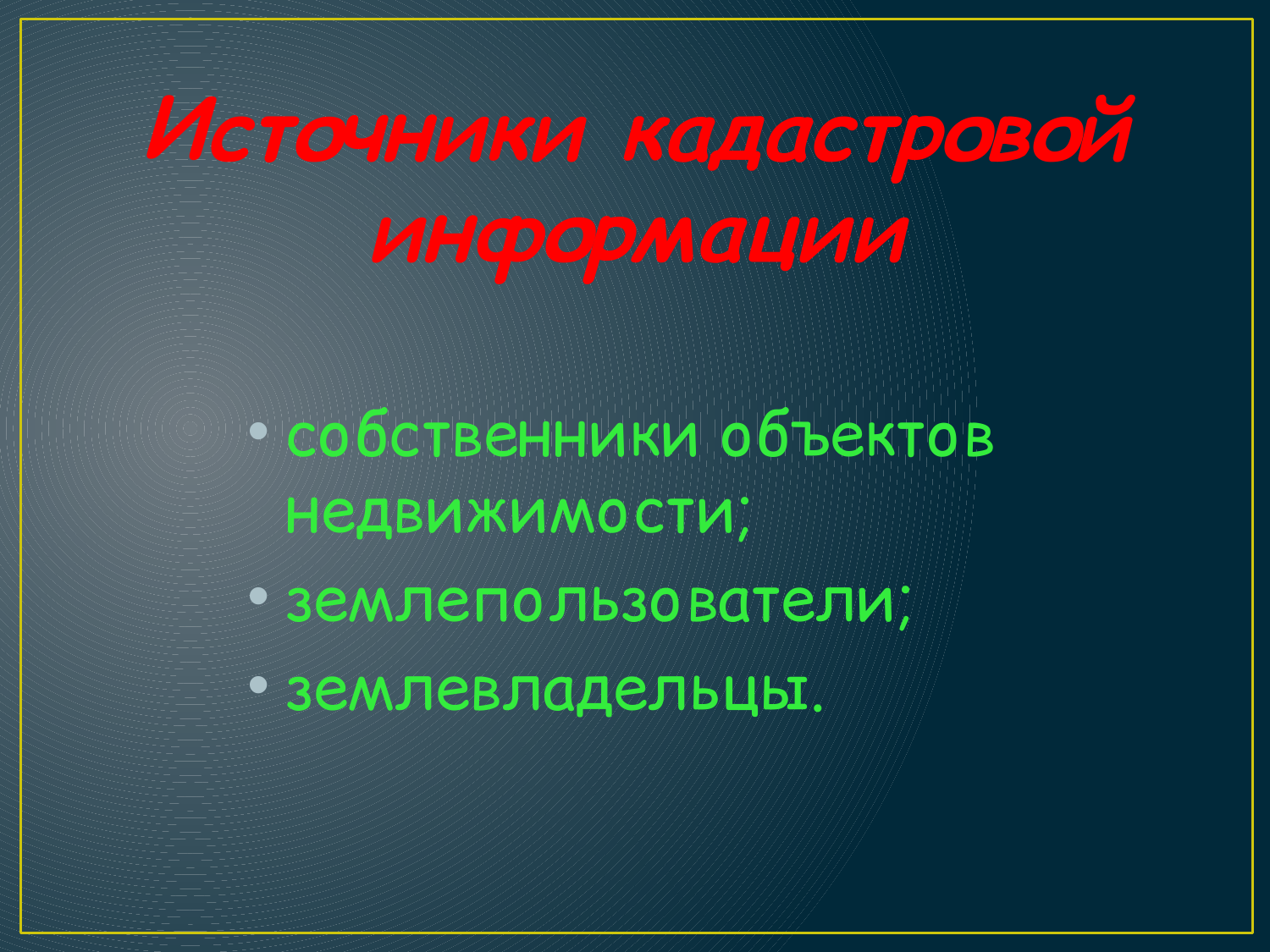

# Источники кадастровой информации
собственники объектов недвижимости;
землепользователи;
землевладельцы.